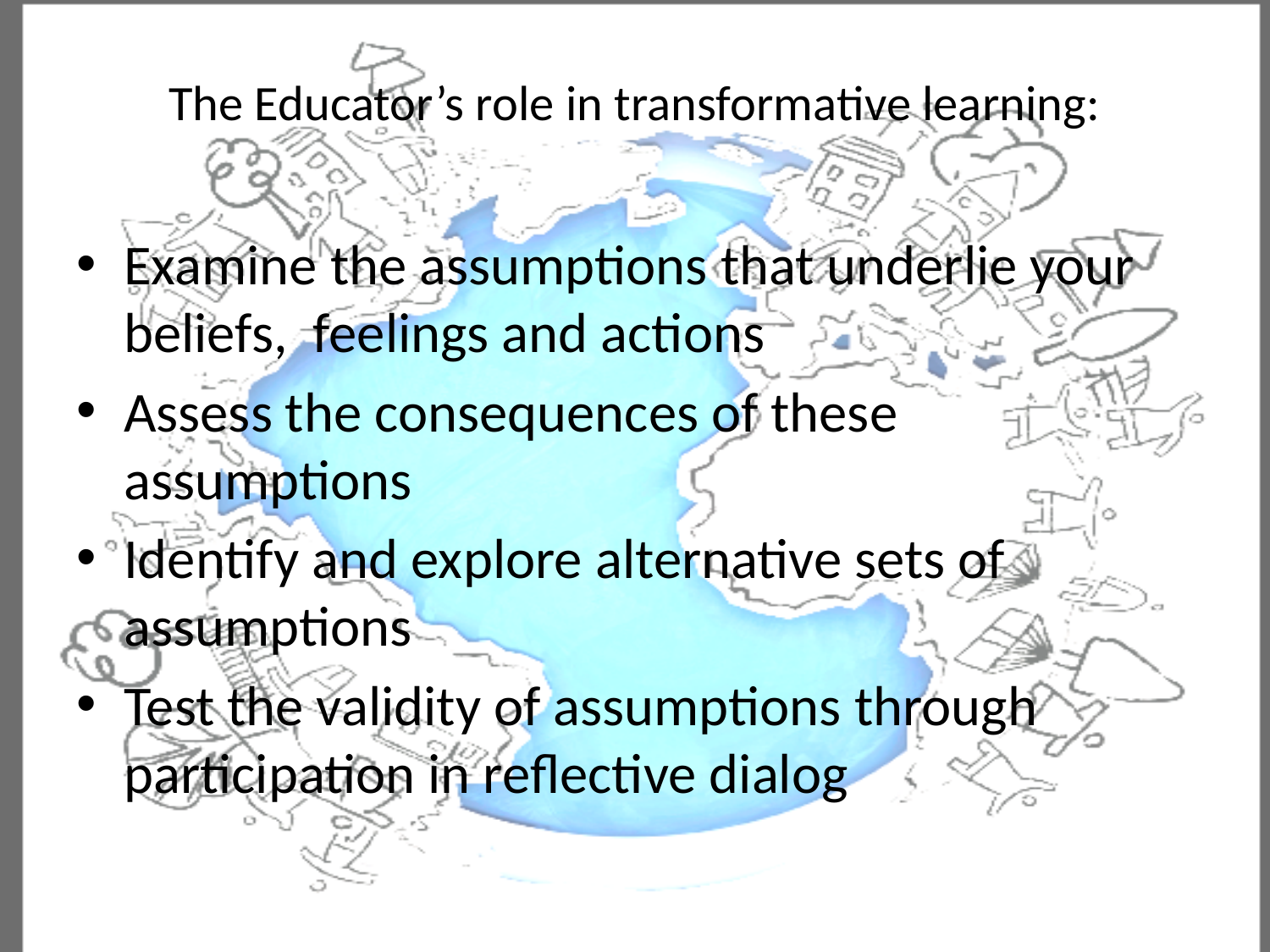

# The Educator’s role in transformative learning:
Examine the assumptions that underlie your beliefs,  feelings and actions
Assess the consequences of these assumptions
Identify and explore alternative sets of assumptions
Test the validity of assumptions through participation in reflective dialog